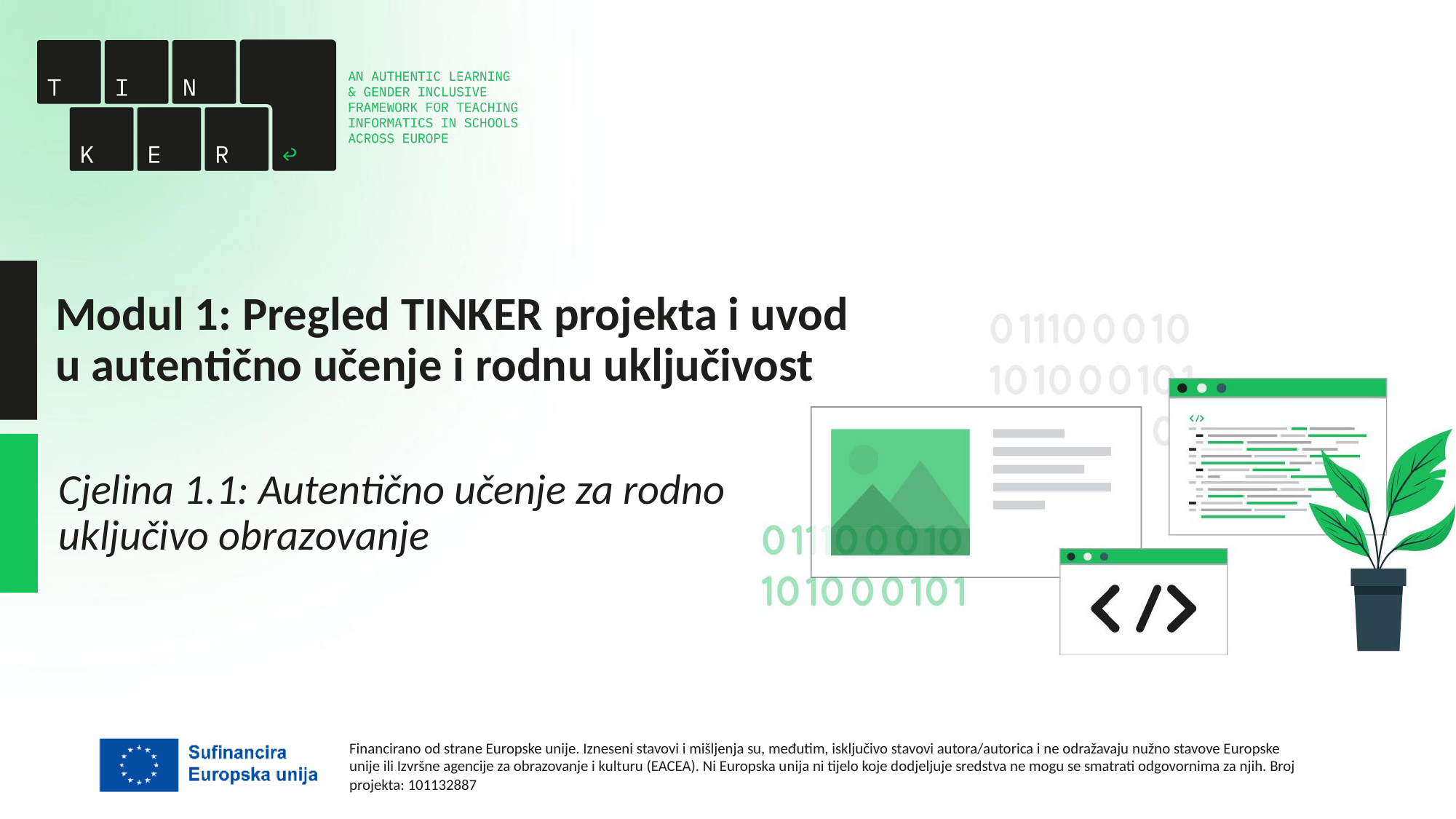

# Modul 1: Pregled TINKER projekta i uvod u autentično učenje i rodnu uključivost
Cjelina 1.1: Autentično učenje za rodno uključivo obrazovanje